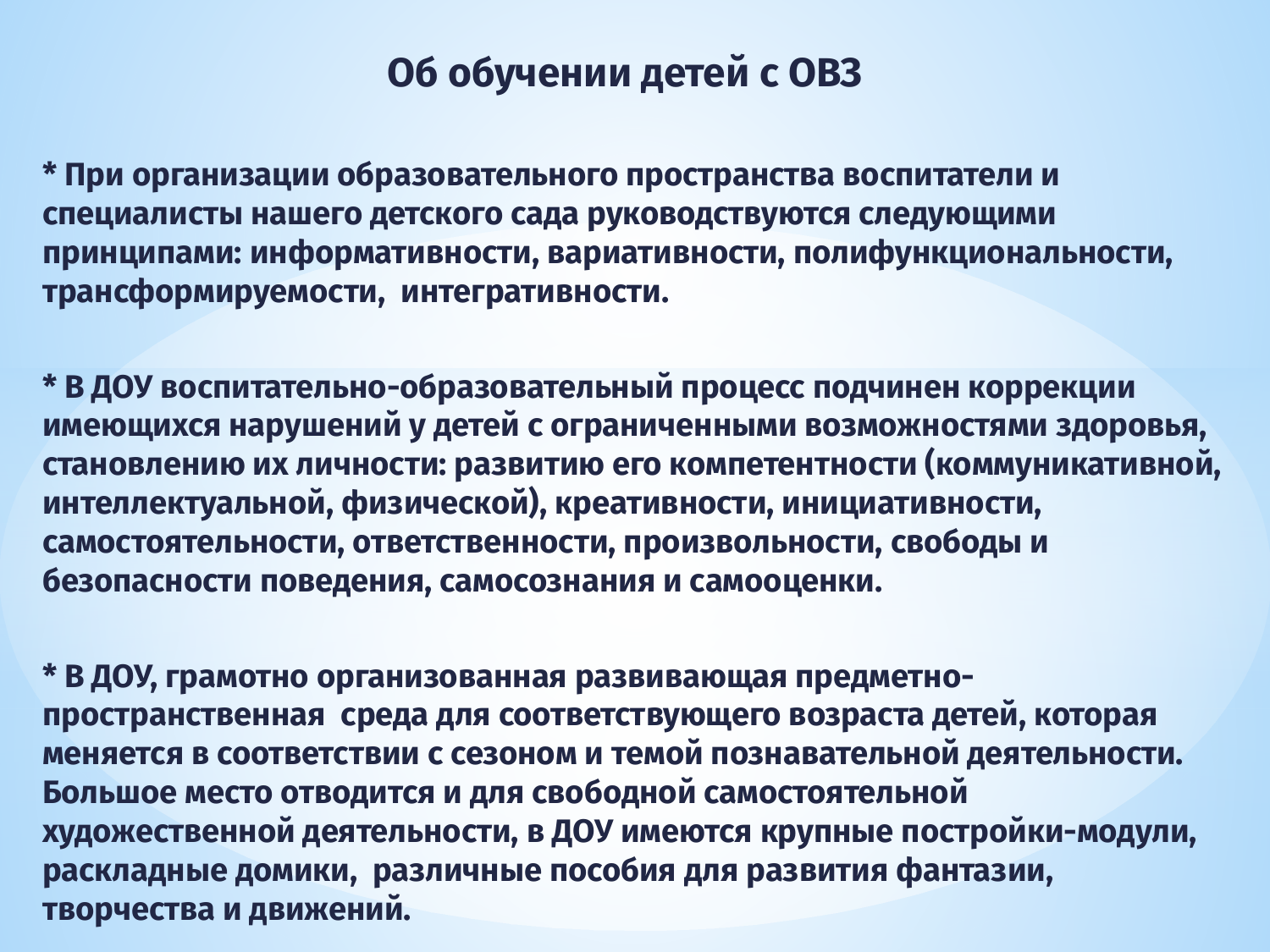

Об обучении детей с ОВЗ

* При организации образовательного пространства воспитатели и специалисты нашего детского сада руководствуются следующими принципами: информативности, вариативности, полифункциональности,  трансформируемости,  интегративности.

* В ДОУ воспитательно-образовательный процесс подчинен коррекции имеющихся нарушений у детей с ограниченными возможностями здоровья, становлению их личности: развитию его компетентности (коммуникативной, интеллектуальной, физической), креативности, инициативности, самостоятельности, ответственности, произвольности, свободы и безопасности поведения, самосознания и самооценки.

* В ДОУ, грамотно организованная развивающая предметно-­пространственная  среда для соответствующего возраста детей, которая меняется в соответствии с сезоном и темой познавательной деятельности. Большое место отводится и для свободной самостоятельной художественной деятельности, в ДОУ имеются крупные постройки-модули, раскладные домики,  различные пособия для развития фантазии, творчества и движений.